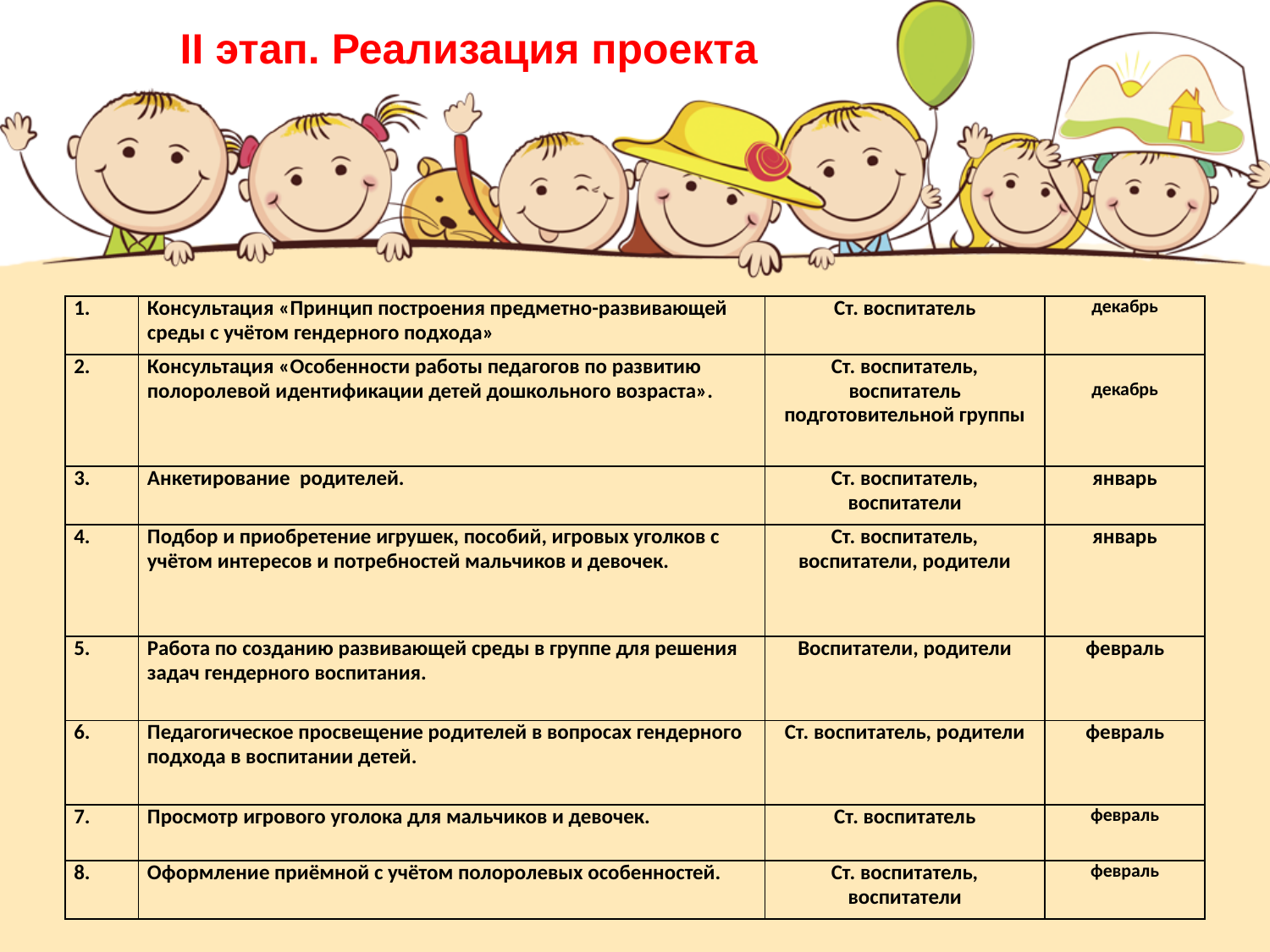

II этап. Реализация проекта
| 1. | Консультация «Принцип построения предметно-развивающей среды с учётом гендерного подхода» | Ст. воспитатель | декабрь |
| --- | --- | --- | --- |
| 2. | Консультация «Особенности работы педагогов по развитию полоролевой идентификации детей дошкольного возраста». | Ст. воспитатель, воспитатель подготовительной группы | декабрь |
| 3. | Анкетирование родителей. | Ст. воспитатель, воспитатели | январь |
| 4. | Подбор и приобретение игрушек, пособий, игровых уголков с учётом интересов и потребностей мальчиков и девочек. | Ст. воспитатель, воспитатели, родители | январь |
| 5. | Работа по созданию развивающей среды в группе для решения задач гендерного воспитания. | Воспитатели, родители | февраль |
| 6. | Педагогическое просвещение родителей в вопросах гендерного подхода в воспитании детей. | Ст. воспитатель, родители | февраль |
| 7. | Просмотр игрового уголока для мальчиков и девочек. | Ст. воспитатель | февраль |
| 8. | Оформление приёмной с учётом полоролевых особенностей. | Ст. воспитатель, воспитатели | февраль |